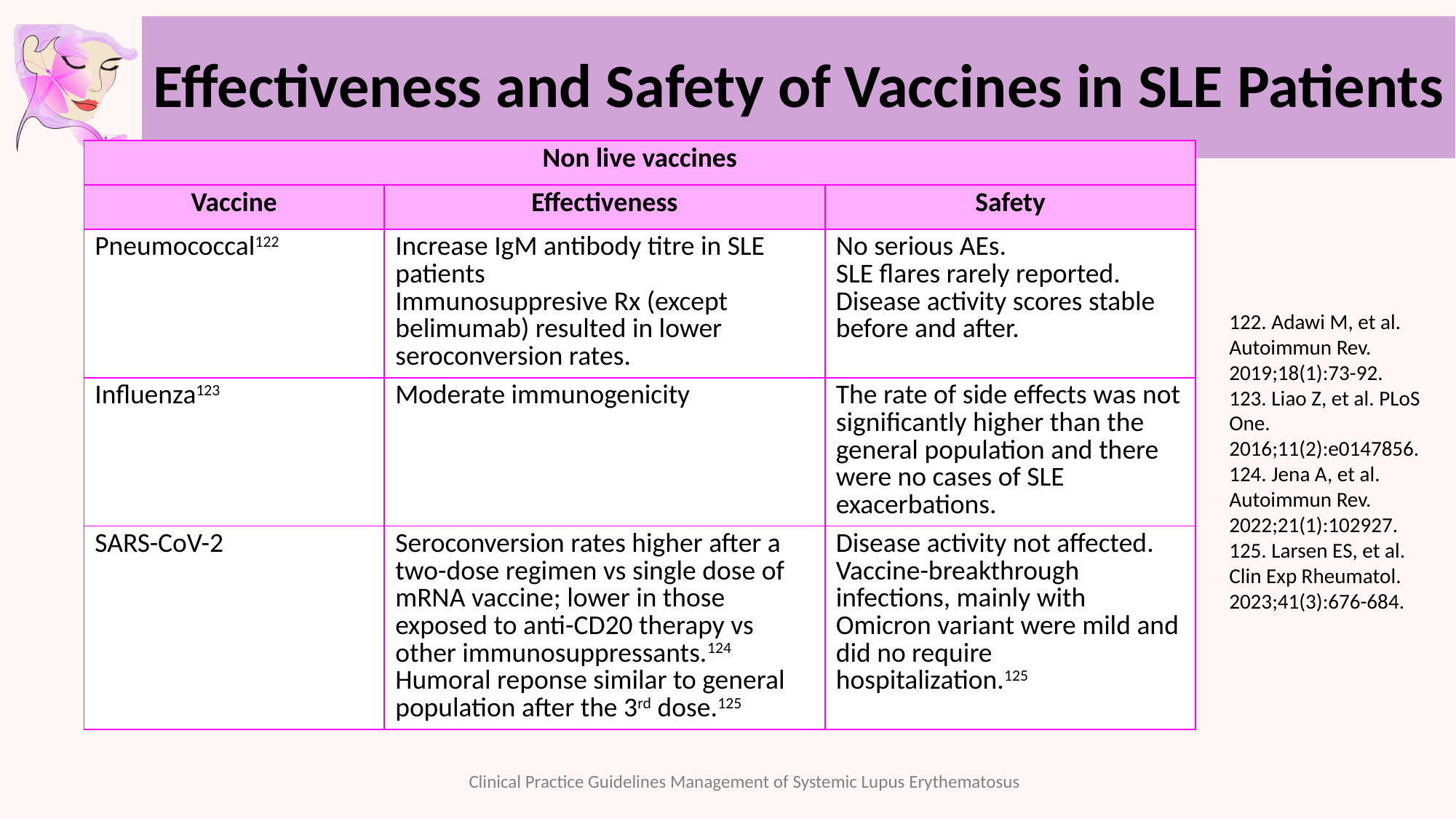

# Effectiveness and Safety of Vaccines in SLE Patients
| Non live vaccines |  |  |
| --- | --- | --- |
| Vaccine | Effectiveness | Safety |
| Pneumococcal122 | Increase IgM antibody titre in SLE patients Immunosuppresive Rx (except belimumab) resulted in lower seroconversion rates. | No serious AEs. SLE flares rarely reported. Disease activity scores stable before and after. |
| Influenza123 | Moderate immunogenicity | The rate of side effects was not significantly higher than the general population and there were no cases of SLE exacerbations. |
| SARS-CoV-2 | Seroconversion rates higher after a two-dose regimen vs single dose of mRNA vaccine; lower in those exposed to anti-CD20 therapy vs other immunosuppressants.124 Humoral reponse similar to general population after the 3rd dose.125 | Disease activity not affected. Vaccine-breakthrough infections, mainly with Omicron variant were mild and did no require hospitalization.125 |
122. Adawi M, et al. Autoimmun Rev. 2019;18(1):73-92.
123. Liao Z, et al. PLoS One. 2016;11(2):e0147856.
124. Jena A, et al. Autoimmun Rev. 2022;21(1):102927.
125. Larsen ES, et al. Clin Exp Rheumatol. 2023;41(3):676-684.